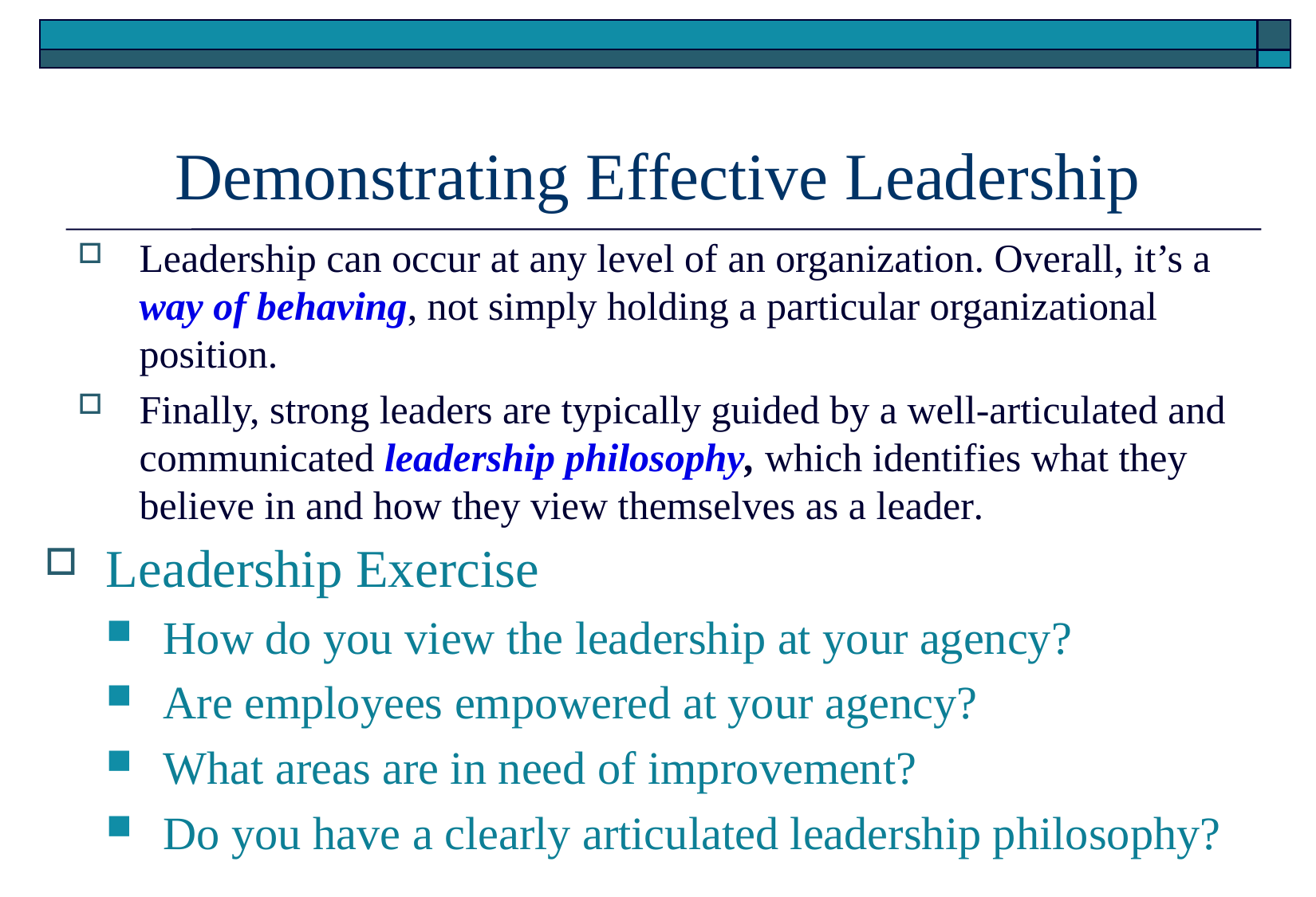

# Demonstrating Effective Leadership
Leadership can occur at any level of an organization. Overall, it’s a way of behaving, not simply holding a particular organizational position.
Finally, strong leaders are typically guided by a well-articulated and communicated leadership philosophy, which identifies what they believe in and how they view themselves as a leader.
Leadership Exercise
How do you view the leadership at your agency?
Are employees empowered at your agency?
What areas are in need of improvement?
Do you have a clearly articulated leadership philosophy?